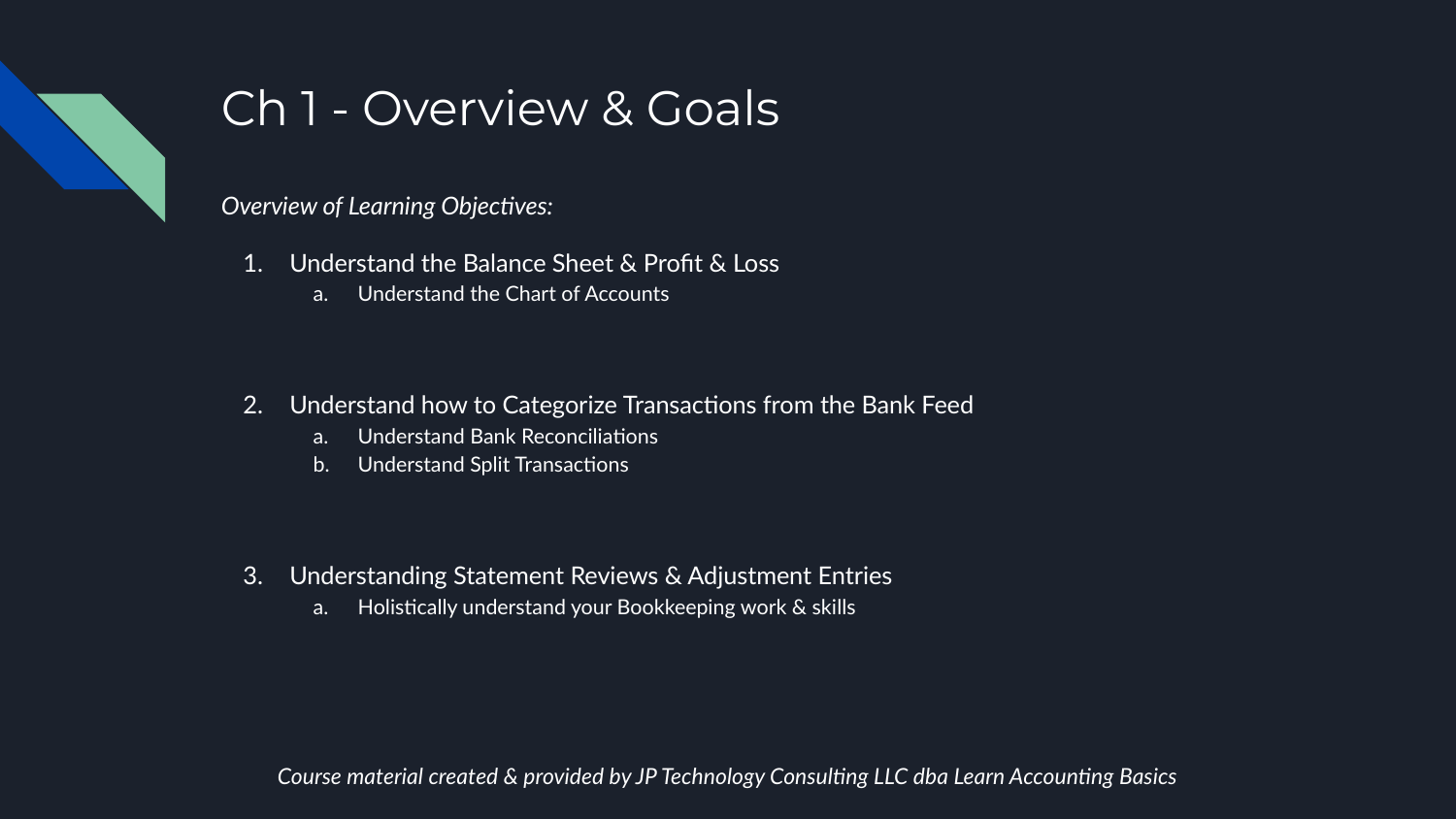

# Ch 1 - Overview & Goals
Overview of Learning Objectives:
Understand the Balance Sheet & Profit & Loss
Understand the Chart of Accounts

Understand how to Categorize Transactions from the Bank Feed
Understand Bank Reconciliations
Understand Split Transactions

Understanding Statement Reviews & Adjustment Entries
Holistically understand your Bookkeeping work & skills